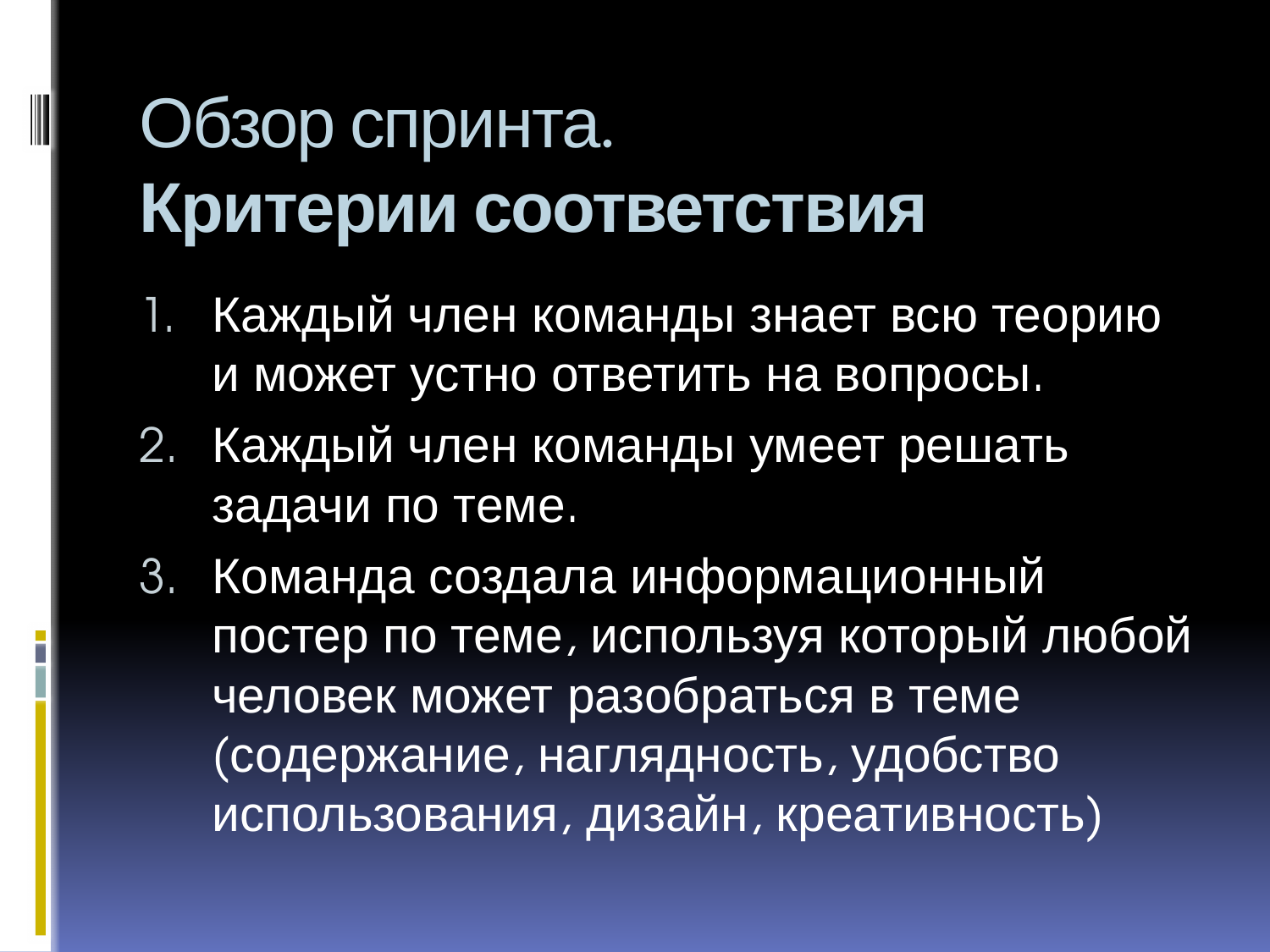

# Обзор спринта. Критерии соответствия
Каждый член команды знает всю теорию и может устно ответить на вопросы.
Каждый член команды умеет решать задачи по теме.
Команда создала информационный постер по теме, используя который любой человек может разобраться в теме (содержание, наглядность, удобство использования, дизайн, креативность)